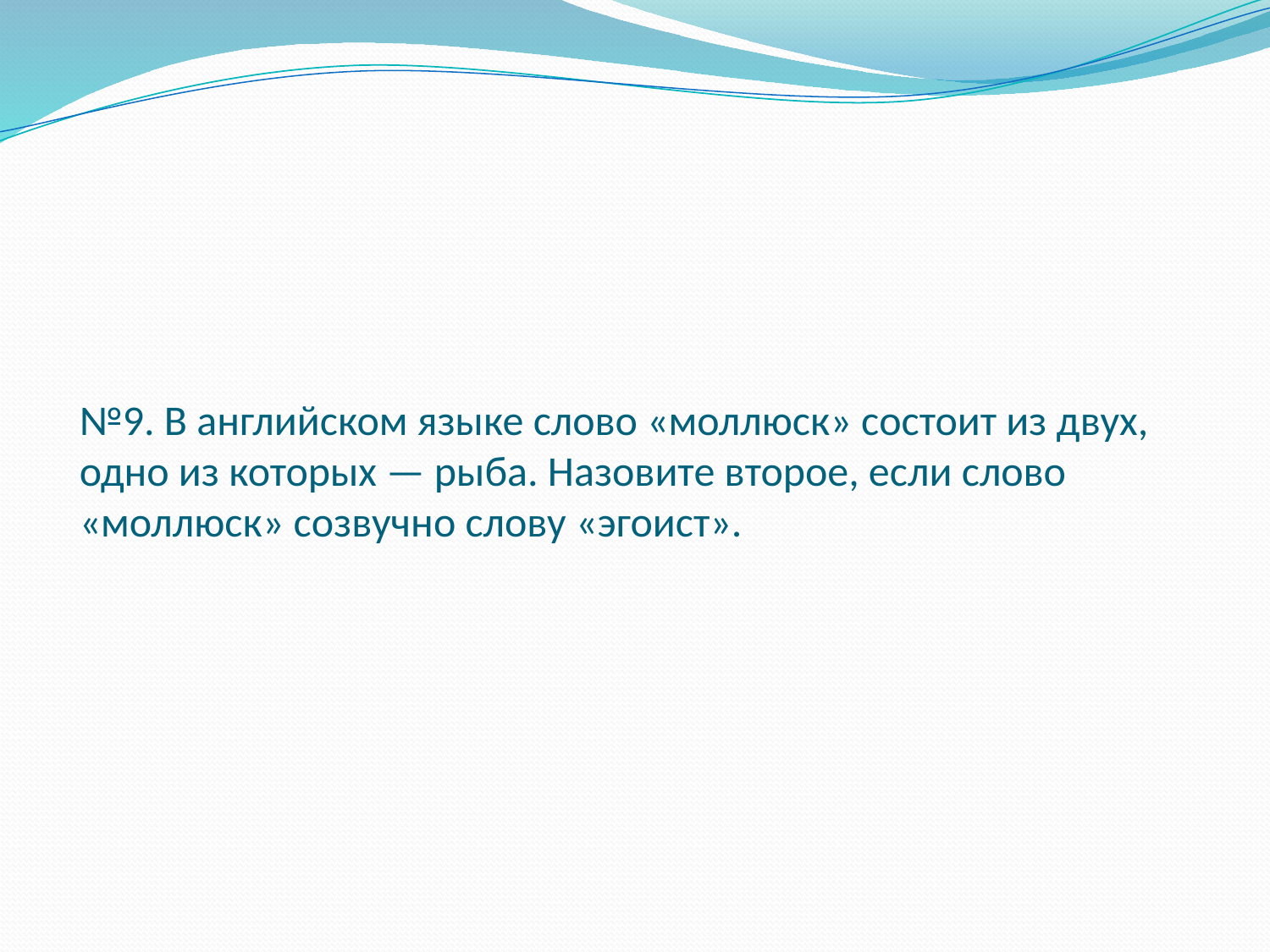

# №9. В английском языке слово «моллюск» состоит из двух, одно из которых — рыба. Назовите второе, если слово «моллюск» созвучно слову «эгоист».